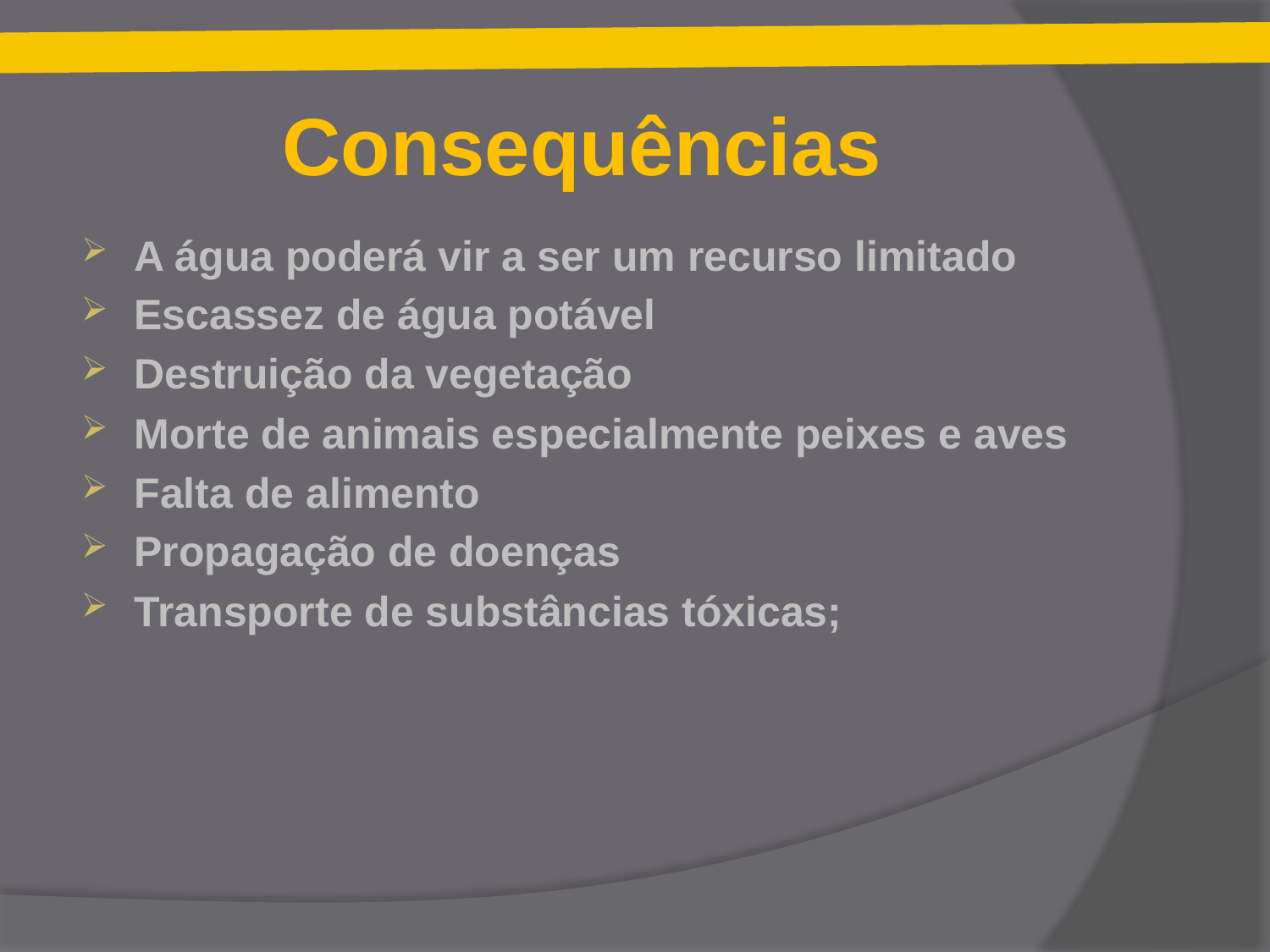

# Consequências
A água poderá vir a ser um recurso limitado
Escassez de água potável
Destruição da vegetação
Morte de animais especialmente peixes e aves
Falta de alimento
Propagação de doenças
Transporte de substâncias tóxicas;